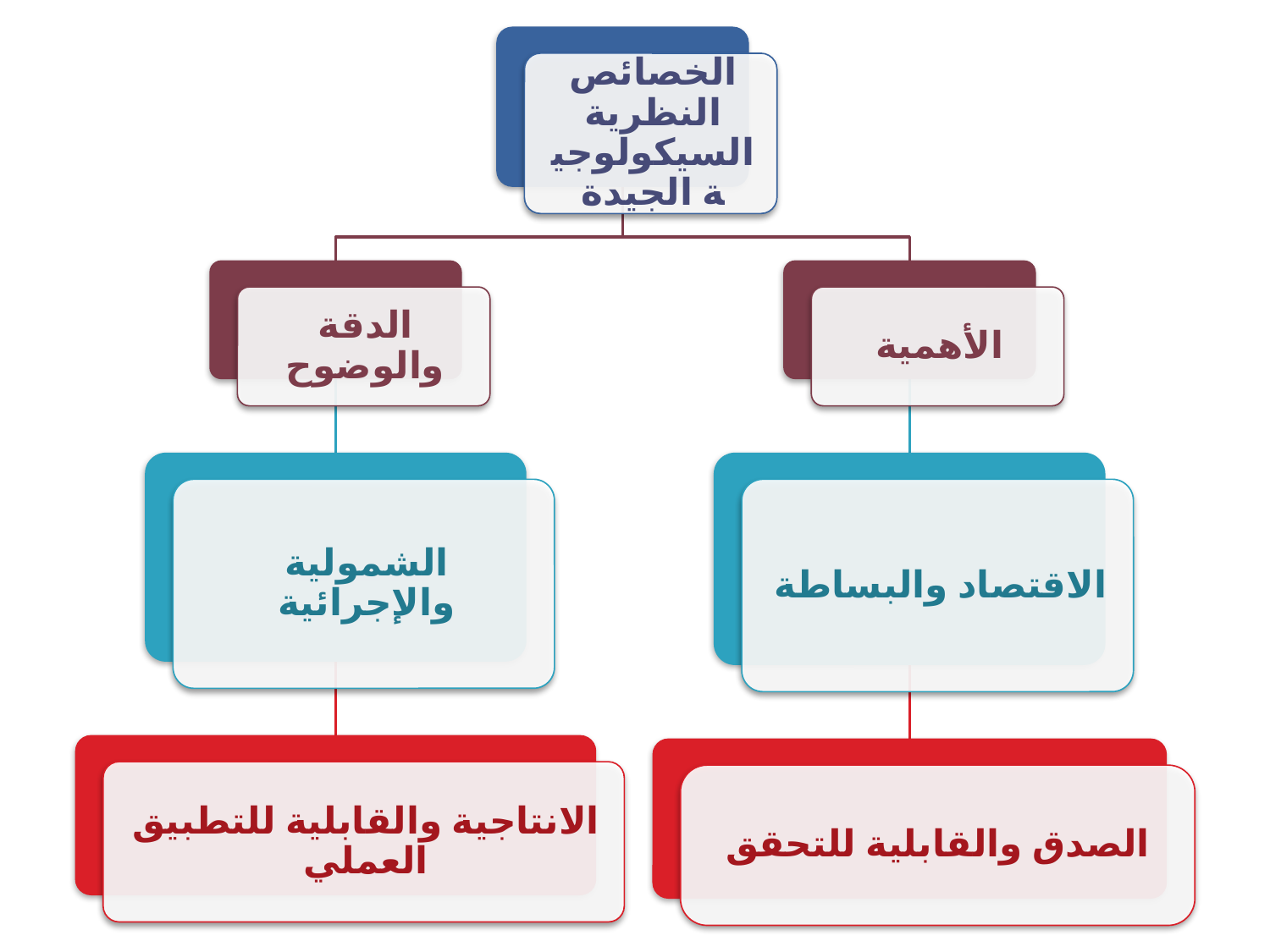

الخصائص النظرية السيكولوجية الجيدة
الدقة والوضوح
الشمولية والإجرائية
الانتاجية والقابلية للتطبيق العملي
الأهمية
الاقتصاد والبساطة
الصدق والقابلية للتحقق